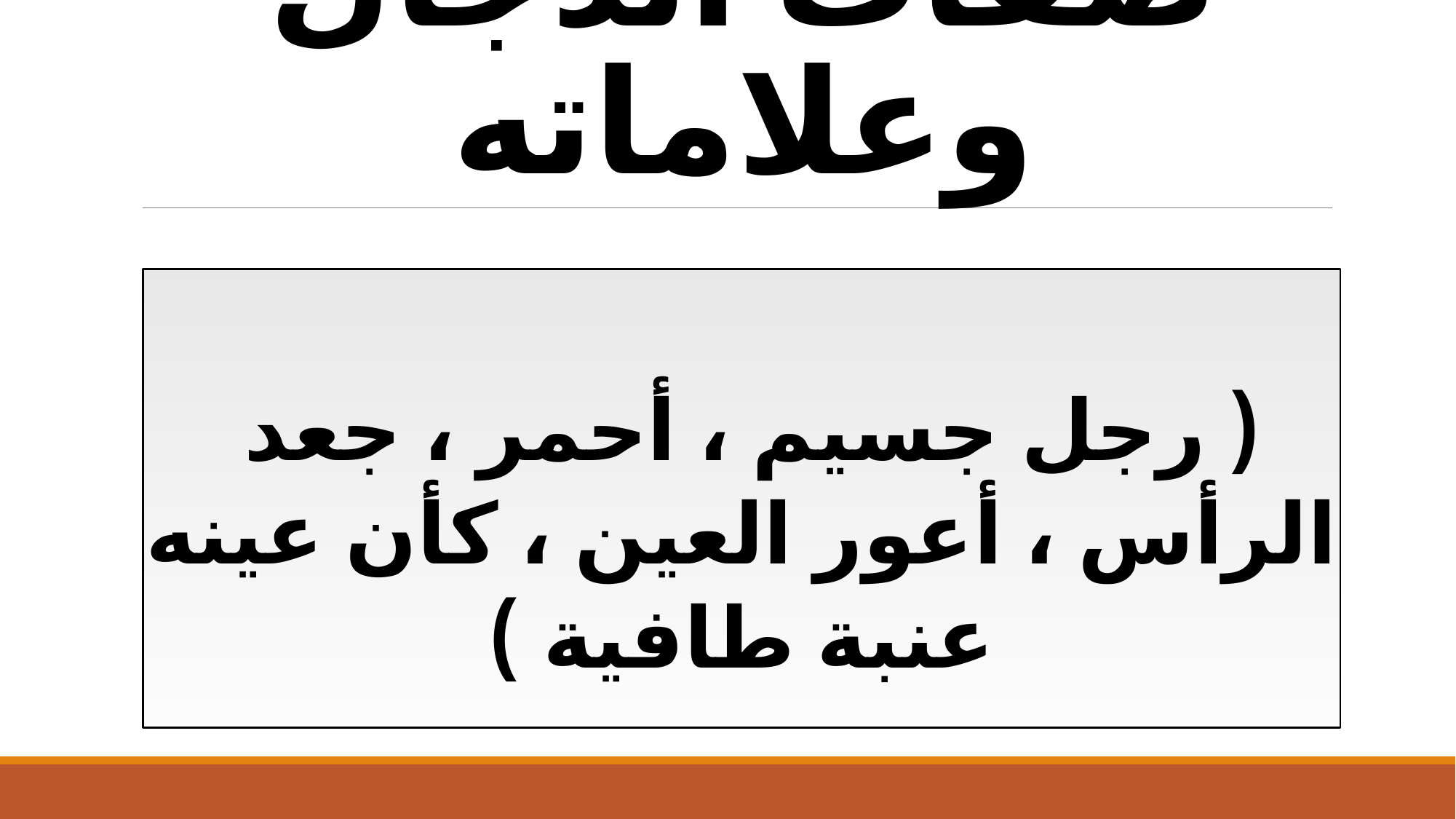

# صفات الدجال وعلاماته

( رجل جسيم ، أحمر ، جعد
الرأس ، أعور العين ، كأن عينه
عنبة طافية )